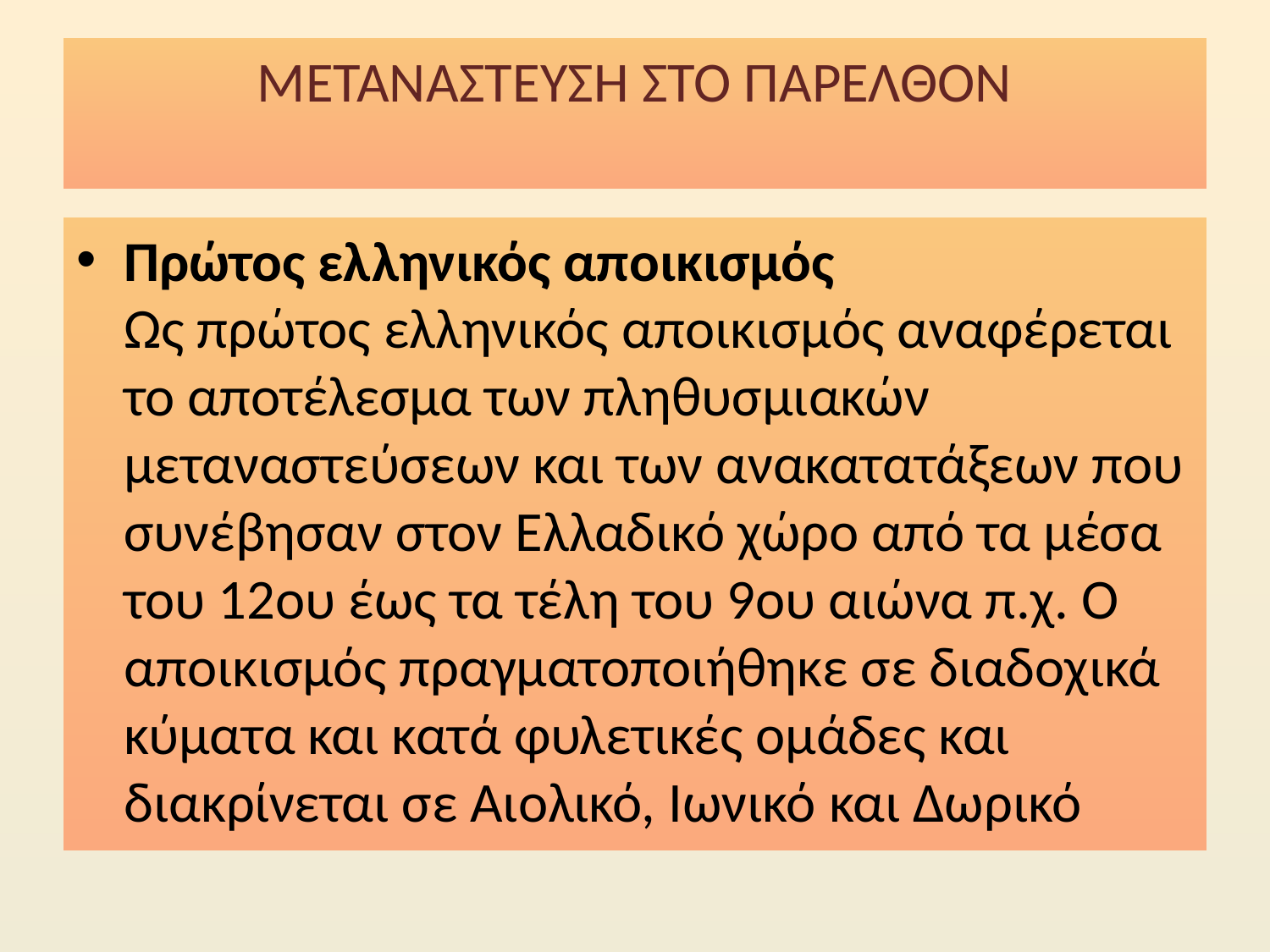

# METANAΣΤΕΥΣΗ ΣΤΟ ΠΑΡΕΛΘΟΝ
Πρώτος ελληνικός αποικισμός
Ως πρώτος ελληνικός αποικισμός αναφέρεται το αποτέλεσμα των πληθυσμιακών μεταναστεύσεων και των ανακατατάξεων που συνέβησαν στον Ελλαδικό χώρο από τα μέσα του 12ου έως τα τέλη του 9ου αιώνα π.χ. Ο αποικισμός πραγματοποιήθηκε σε διαδοχικά κύματα και κατά φυλετικές ομάδες και διακρίνεται σε Αιολικό, Ιωνικό και Δωρικό